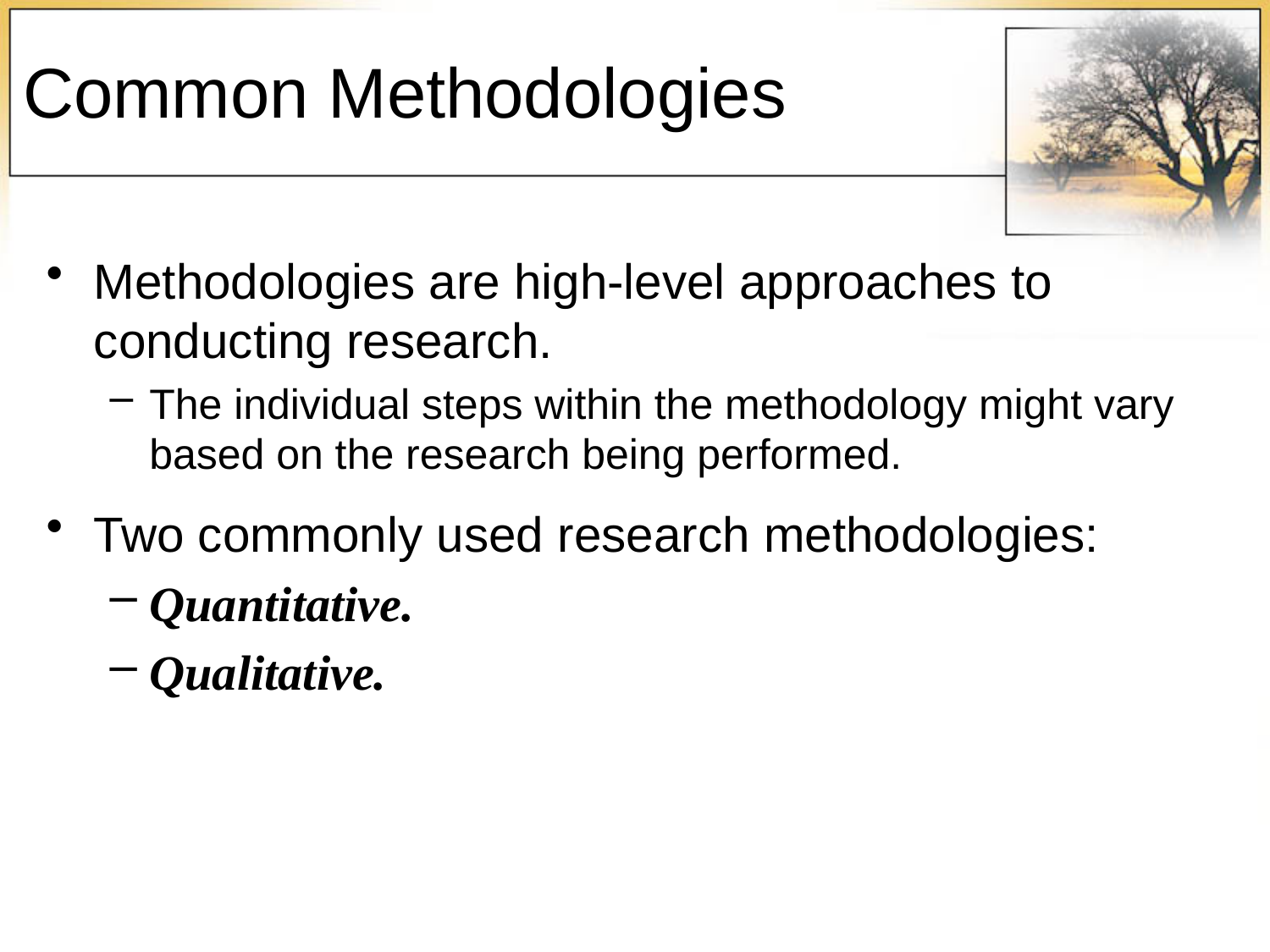

# Common Methodologies
Methodologies are high-level approaches to conducting research.
The individual steps within the methodology might vary based on the research being performed.
Two commonly used research methodologies:
Quantitative.
Qualitative.